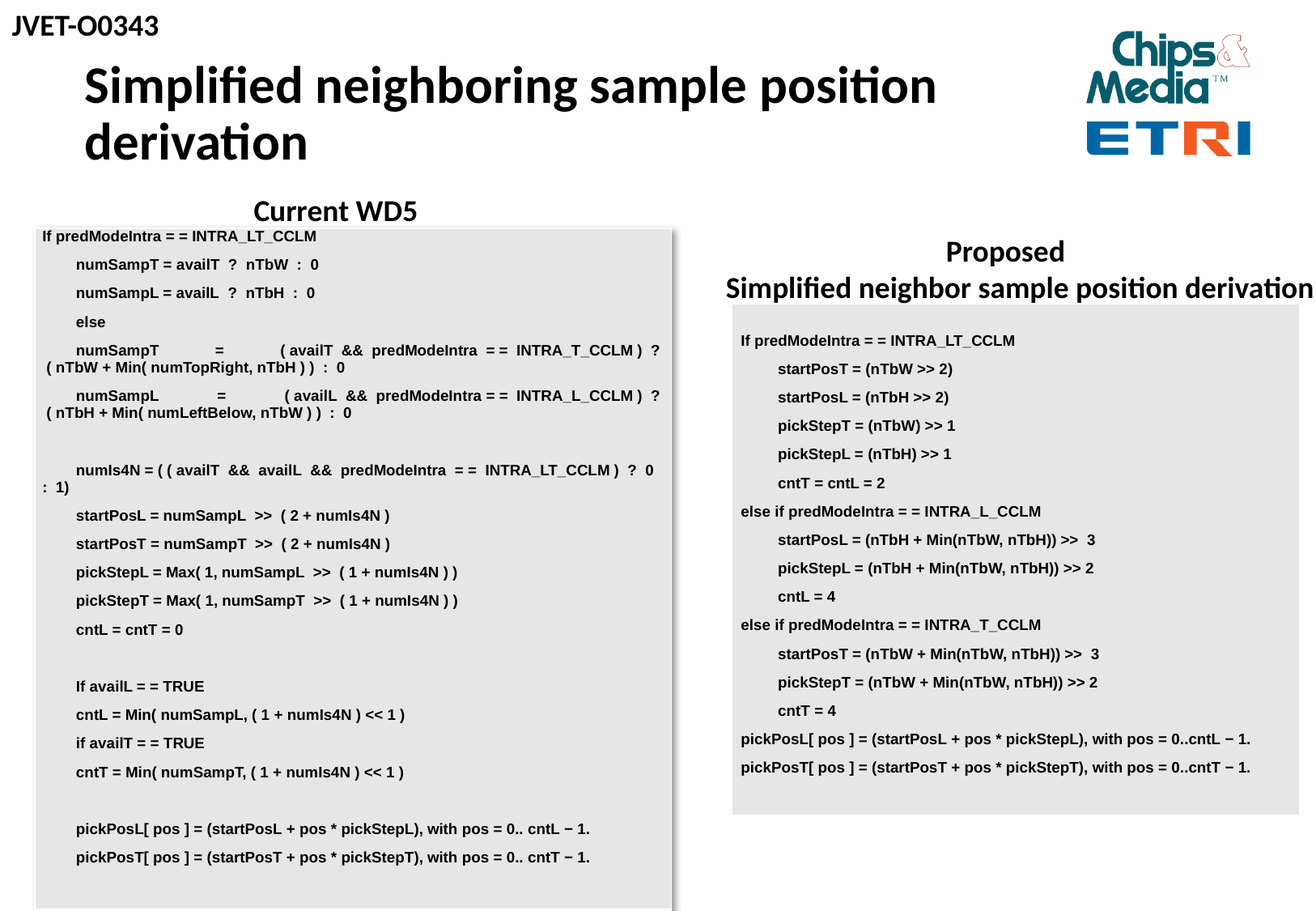

# Simplified neighboring sample position derivation
Current WD5
                                Proposed
Simplified neighbor sample position derivation
| If predModeIntra = = INTRA\_LT\_CCLM numSampT = availT  ?  nTbW  :  0 numSampL = availL  ?  nTbH  :  0 else numSampT = ( availT  &&  predModeIntra  = =  INTRA\_T\_CCLM )  ?   ( nTbW + Min( numTopRight, nTbH ) )  :  0 numSampL = ( availL  &&  predModeIntra = =  INTRA\_L\_CCLM )  ?   ( nTbH + Min( numLeftBelow, nTbW ) )  :  0   numIs4N = ( ( availT  &&  availL  &&  predModeIntra  = =  INTRA\_LT\_CCLM )  ?  0  :  1) startPosL = numSampL  >>  ( 2 + numIs4N ) startPosT = numSampT  >>  ( 2 + numIs4N ) pickStepL = Max( 1, numSampL  >>  ( 1 + numIs4N ) ) pickStepT = Max( 1, numSampT  >>  ( 1 + numIs4N ) ) cntL = cntT = 0   If availL = = TRUE cntL = Min( numSampL, ( 1 + numIs4N ) << 1 ) if availT = = TRUE cntT = Min( numSampT, ( 1 + numIs4N ) << 1 )   pickPosL[ pos ] = (startPosL + pos \* pickStepL), with pos = 0.. cntL − 1. pickPosT[ pos ] = (startPosT + pos \* pickStepT), with pos = 0.. cntT − 1. |
| --- |
| If predModeIntra = = INTRA\_LT\_CCLM startPosT = (nTbW >> 2) startPosL = (nTbH >> 2) pickStepT = (nTbW) >> 1 pickStepL = (nTbH) >> 1 cntT = cntL = 2 else if predModeIntra = = INTRA\_L\_CCLM startPosL = (nTbH + Min(nTbW, nTbH)) >>  3 pickStepL = (nTbH + Min(nTbW, nTbH)) >> 2 cntL = 4 else if predModeIntra = = INTRA\_T\_CCLM startPosT = (nTbW + Min(nTbW, nTbH)) >>  3 pickStepT = (nTbW + Min(nTbW, nTbH)) >> 2 cntT = 4 pickPosL[ pos ] = (startPosL + pos \* pickStepL), with pos = 0..cntL − 1. pickPosT[ pos ] = (startPosT + pos \* pickStepT), with pos = 0..cntT − 1. |
| --- |